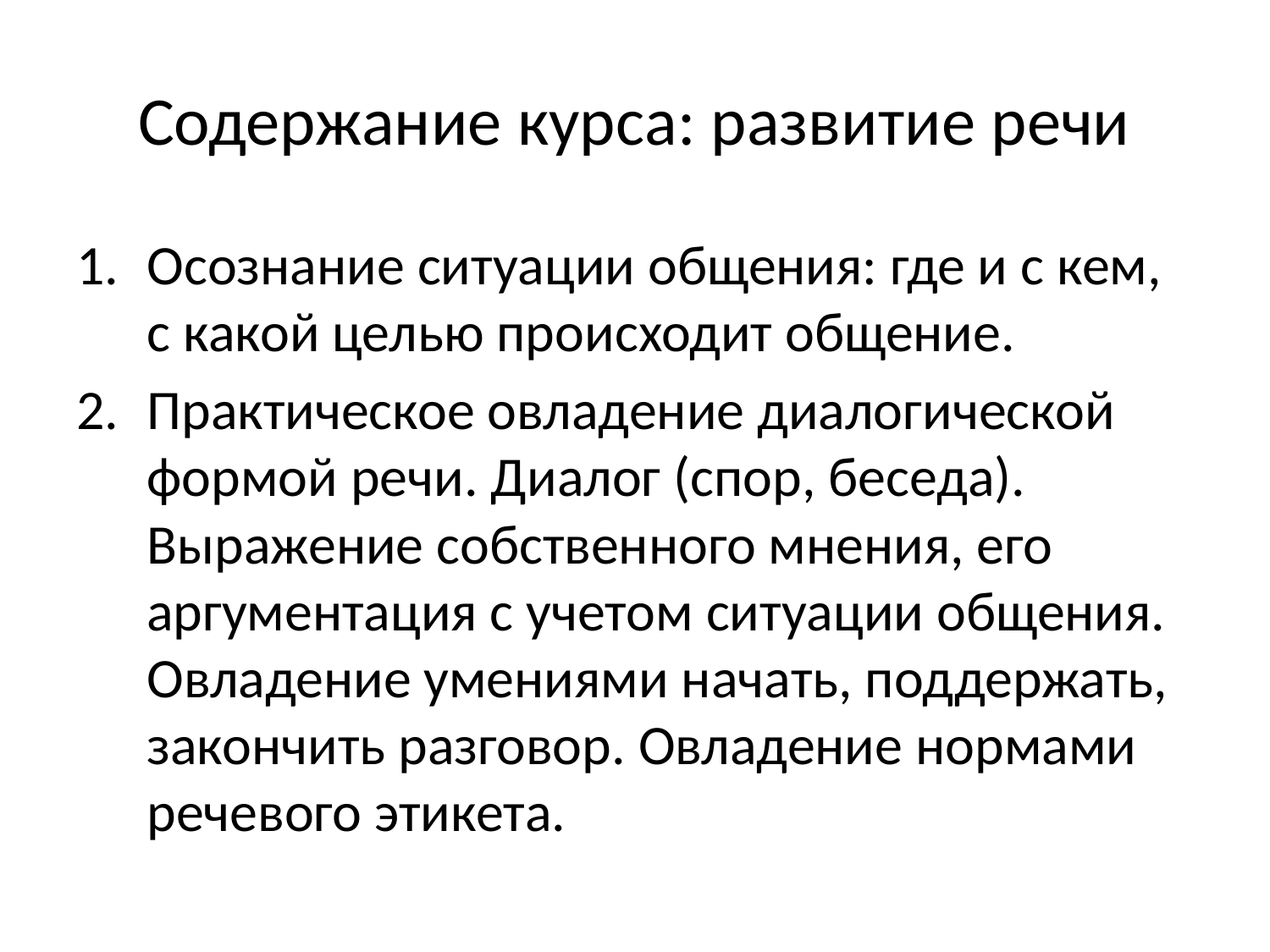

# Содержание курса: развитие речи
Осознание ситуации общения: где и с кем, с какой целью происходит общение.
Практическое овладение диалогической формой речи. Диалог (спор, беседа). Выражение собственного мнения, его аргументация с учетом ситуации общения. Овладение умениями начать, поддержать, закончить разговор. Овладение нормами речевого этикета.